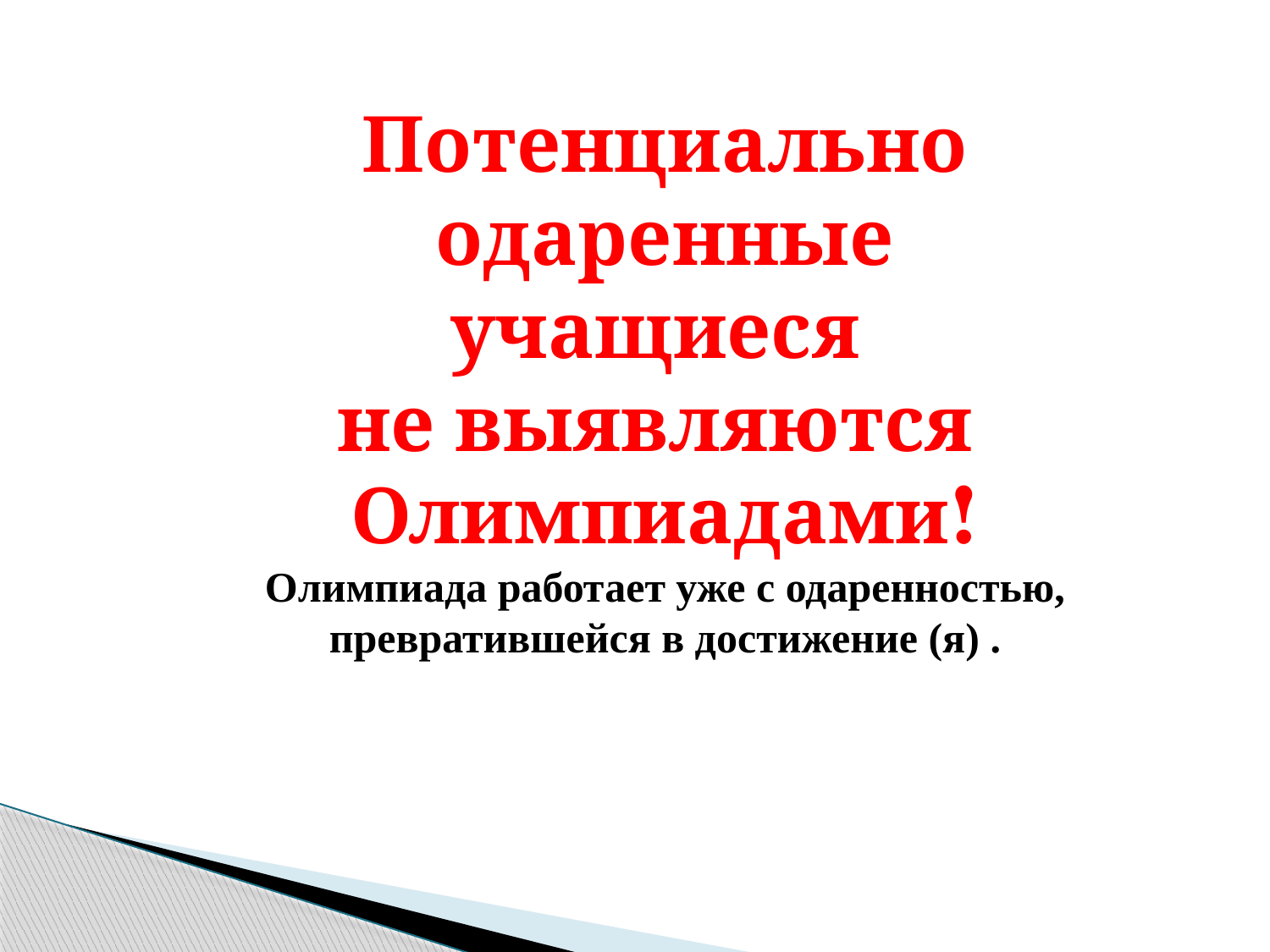

Потенциально
 одаренные
учащиеся
не выявляются
Олимпиадами!
Олимпиада работает уже с одаренностью,
 превратившейся в достижение (я) .